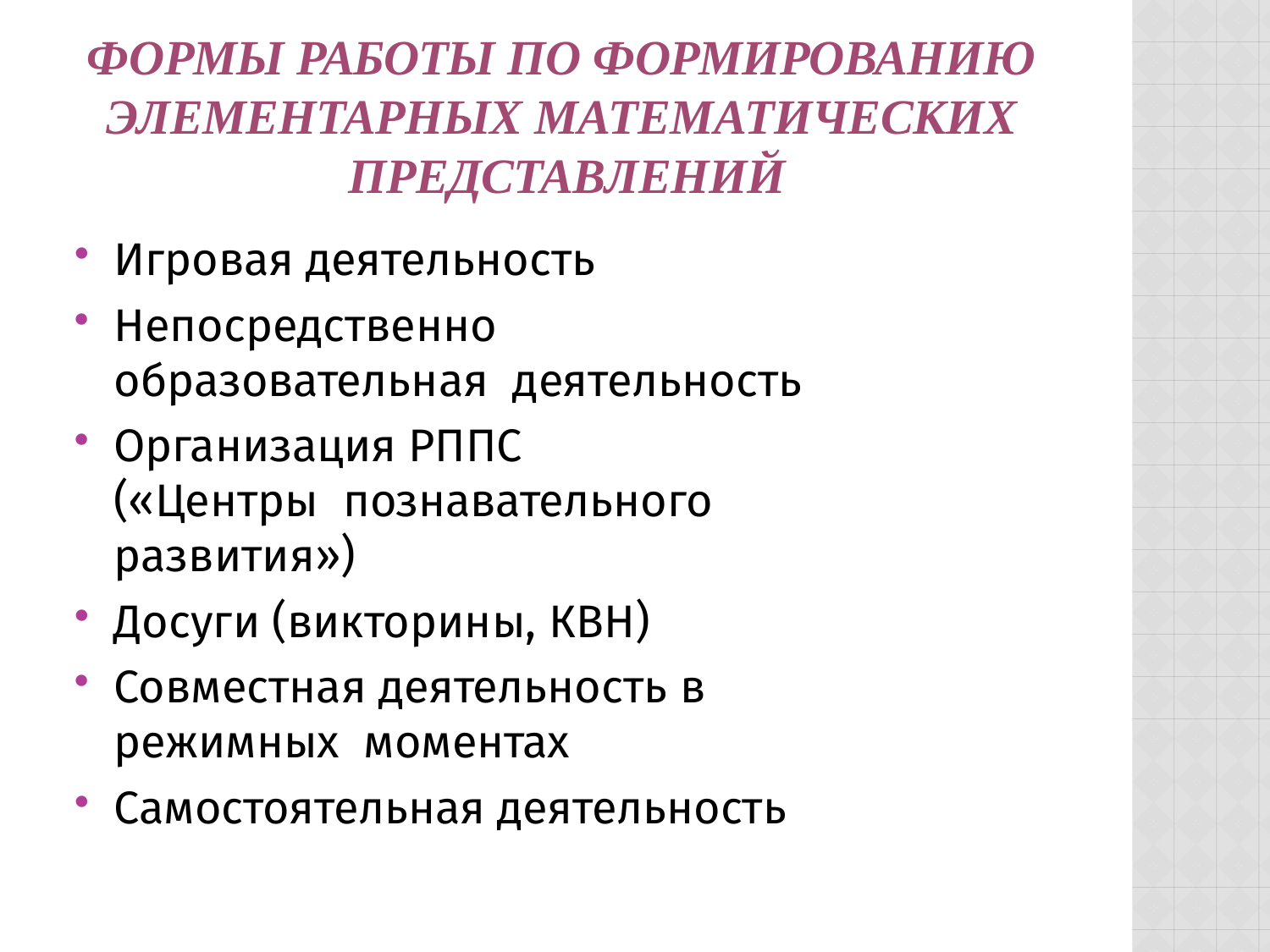

# ФОРМЫ РАБОТЫ ПО ФОРМИРОВАНИЮ  ЭЛЕМЕНТАРНЫХ МАТЕМАТИЧЕСКИХ  ПРЕДСТАВЛЕНИЙ
Игровая деятельность
Непосредственно образовательная  деятельность
Организация РППС («Центры  познавательного развития»)
Досуги (викторины, КВН)
Совместная деятельность в режимных  моментах
Самостоятельная деятельность